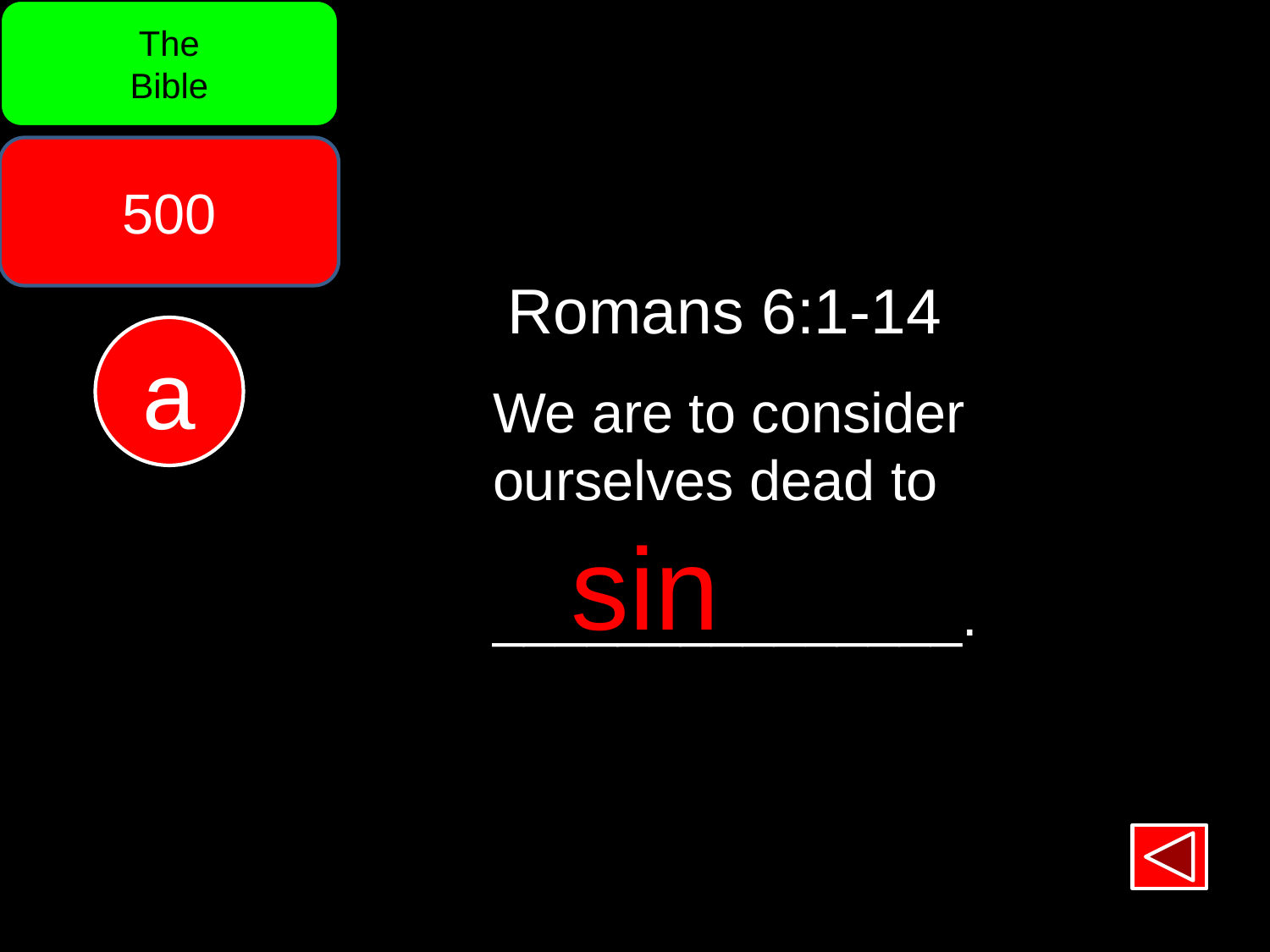

The
Bible
500
Romans 6:1-14
a
We are to consider
ourselves dead to

_______________.
sin